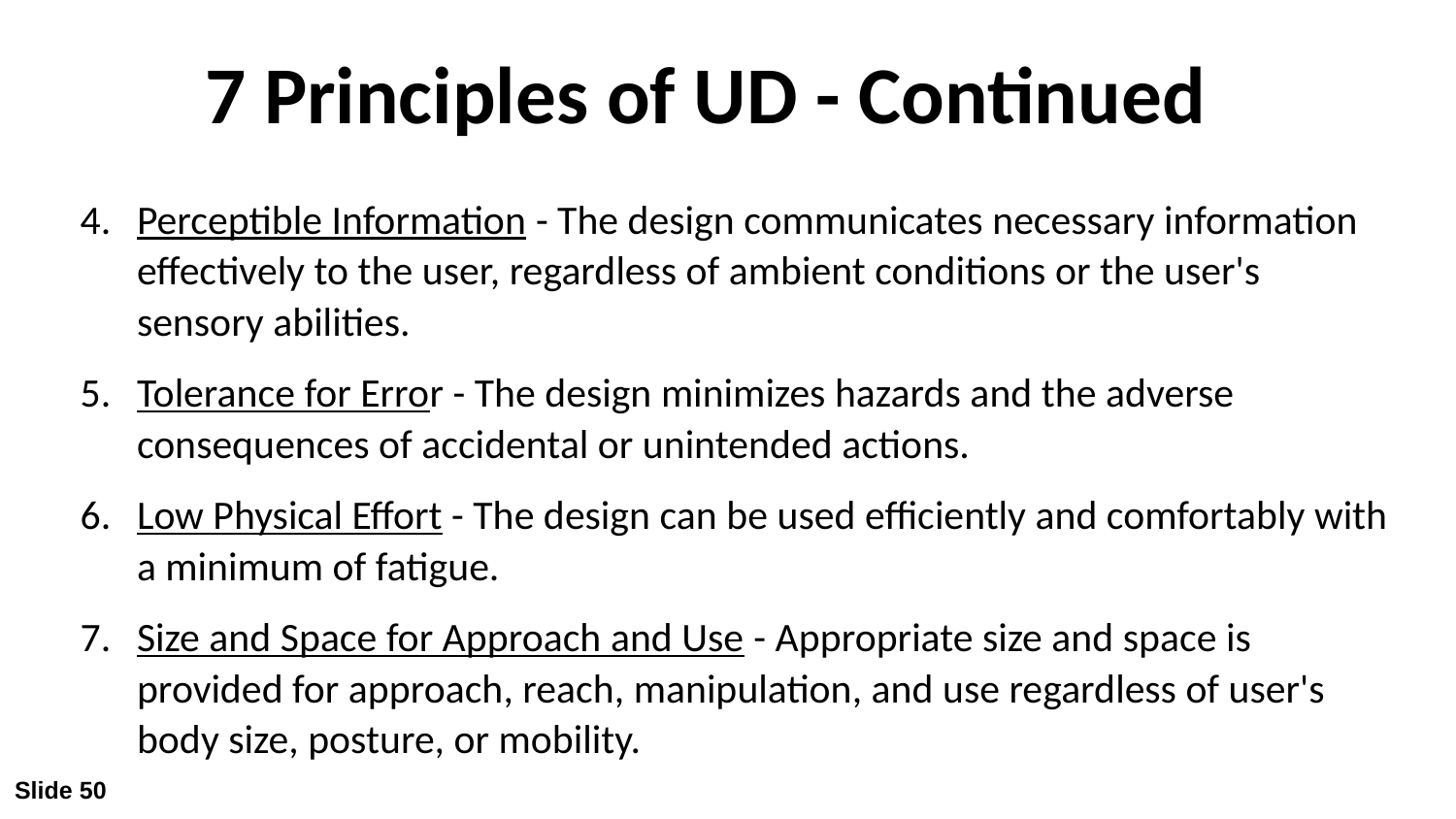

# 7 Principles of UD - Continued
Perceptible Information - The design communicates necessary information effectively to the user, regardless of ambient conditions or the user's sensory abilities.
Tolerance for Error - The design minimizes hazards and the adverse consequences of accidental or unintended actions.
Low Physical Effort - The design can be used efficiently and comfortably with a minimum of fatigue.
Size and Space for Approach and Use - Appropriate size and space is provided for approach, reach, manipulation, and use regardless of user's body size, posture, or mobility.
Slide 50